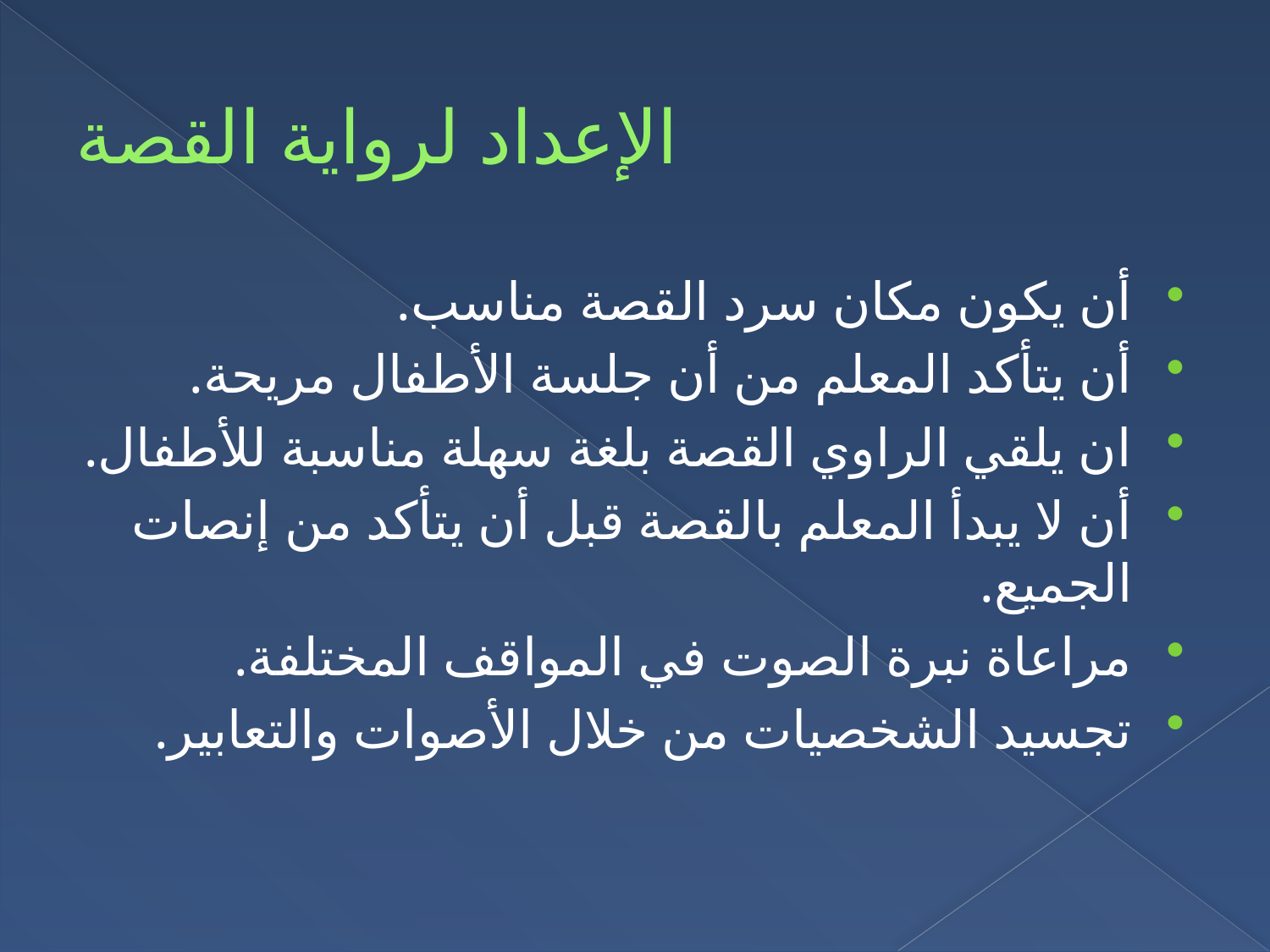

# الإعداد لرواية القصة
أن يكون مكان سرد القصة مناسب.
أن يتأكد المعلم من أن جلسة الأطفال مريحة.
ان يلقي الراوي القصة بلغة سهلة مناسبة للأطفال.
أن لا يبدأ المعلم بالقصة قبل أن يتأكد من إنصات الجميع.
مراعاة نبرة الصوت في المواقف المختلفة.
تجسيد الشخصيات من خلال الأصوات والتعابير.